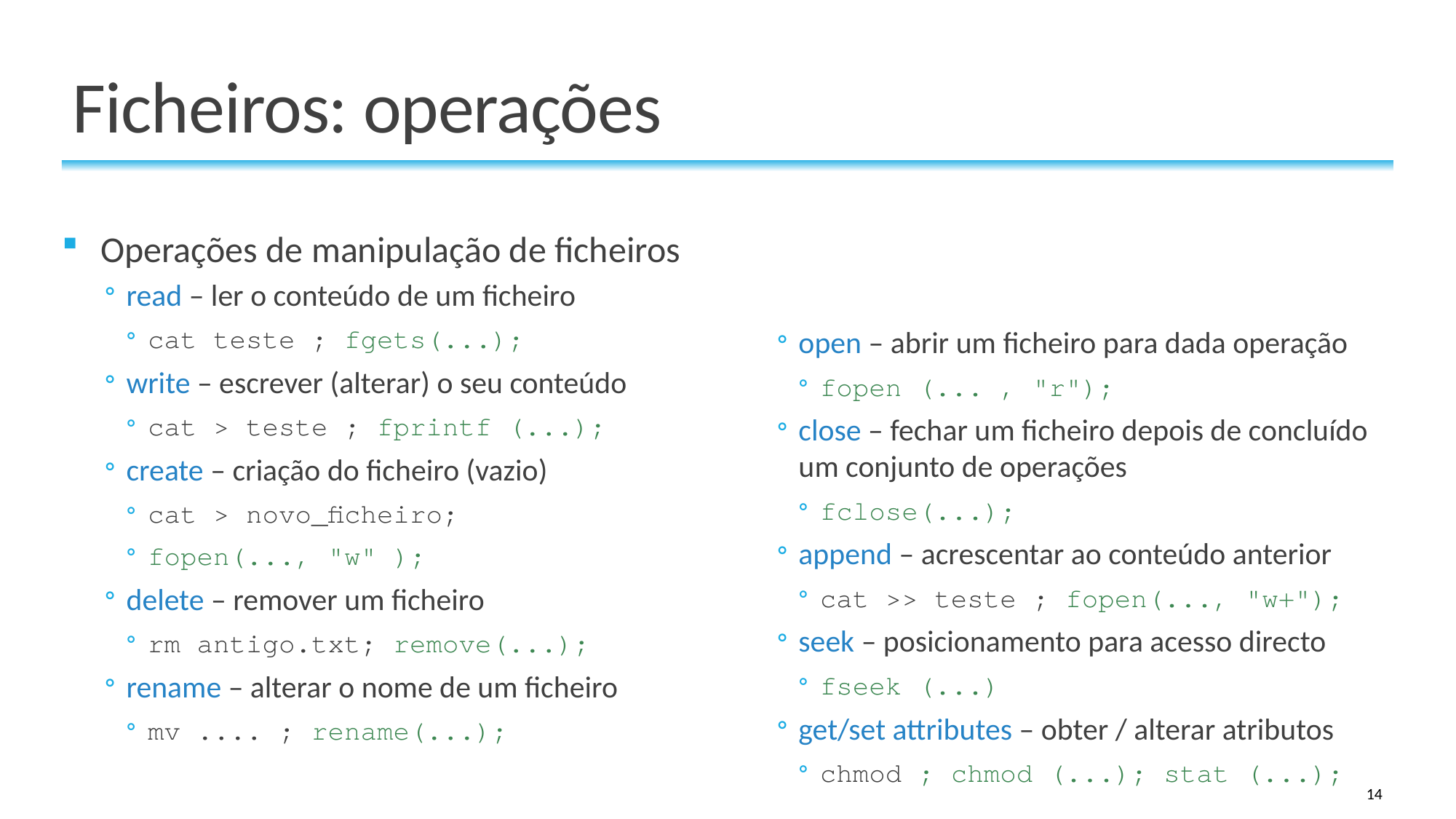

# Ficheiros: operações
Operações de manipulação de ficheiros
read – ler o conteúdo de um ficheiro
cat teste ; fgets(...);
write – escrever (alterar) o seu conteúdo
cat > teste ; fprintf (...);
create – criação do ficheiro (vazio)
cat > novo_ficheiro;
fopen(..., "w" );
delete – remover um ficheiro
rm antigo.txt; remove(...);
rename – alterar o nome de um ficheiro
mv .... ; rename(...);

open – abrir um ficheiro para dada operação
fopen (... , "r");
close – fechar um ficheiro depois de concluído um conjunto de operações
fclose(...);
append – acrescentar ao conteúdo anterior
cat >> teste ; fopen(..., "w+");
seek – posicionamento para acesso directo
fseek (...)
get/set attributes – obter / alterar atributos
chmod ; chmod (...); stat (...);
14